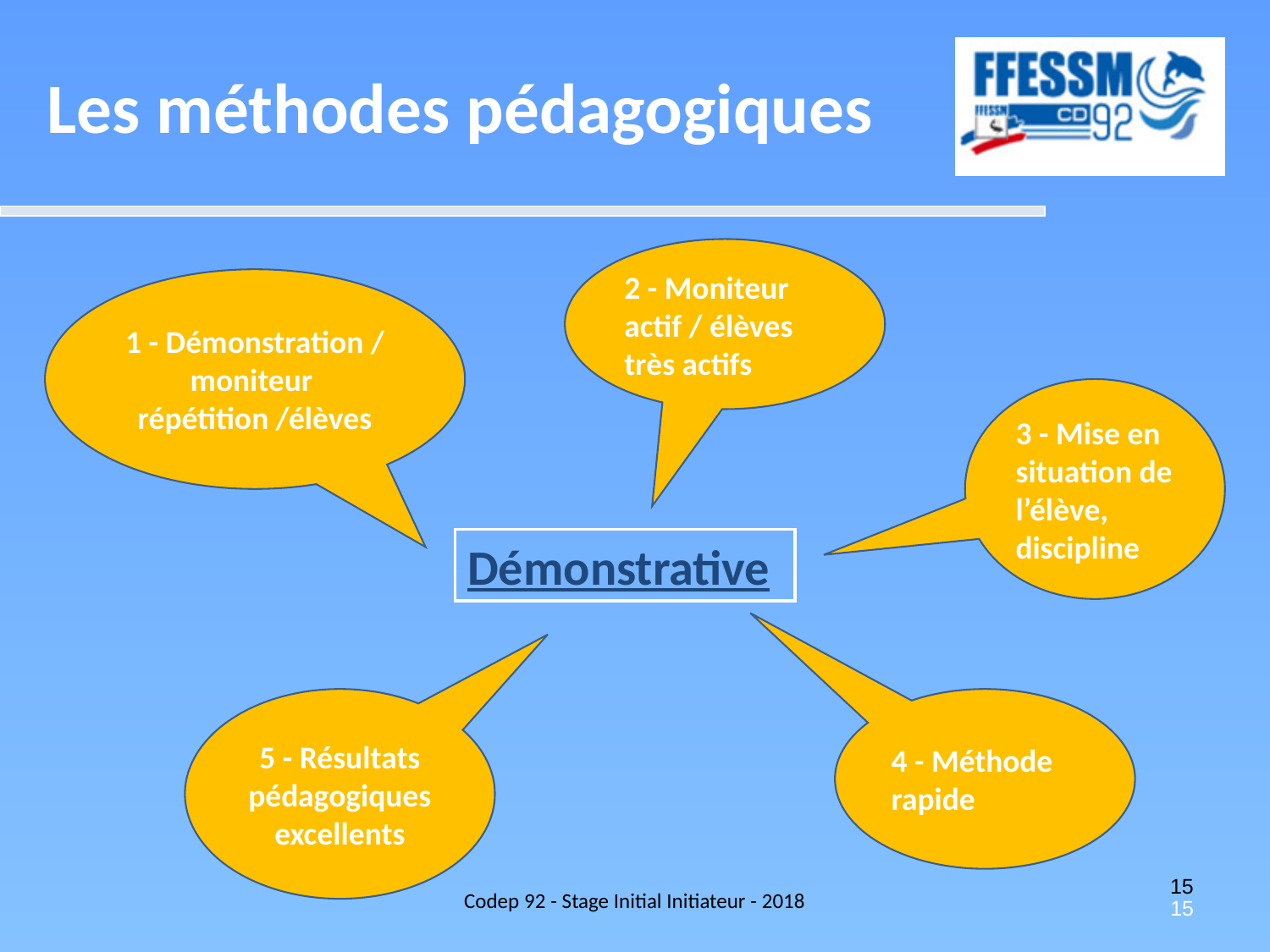

Les méthodes pédagogiques
2 - Moniteur actif / élèves très actifs
1 - Démonstration / moniteur
répétition /élèves
3 - Mise en situation de l’élève, discipline
Démonstrative
5 - Résultats pédagogiques excellents
4 - Méthode rapide
Codep 92 - Stage Initial Initiateur - 2018
15
15